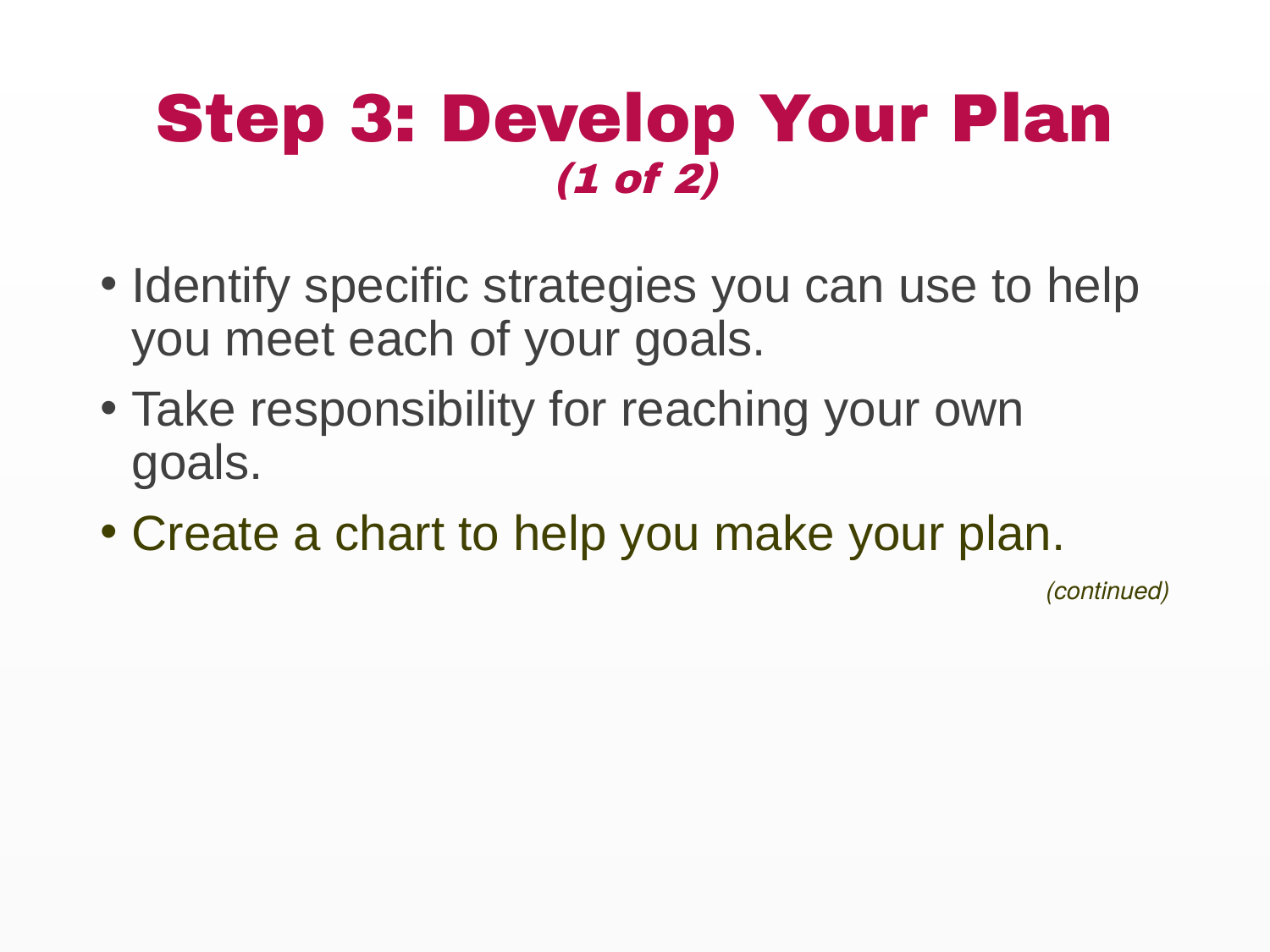

# Step 3: Develop Your Plan (1 of 2)
Identify specific strategies you can use to help you meet each of your goals.
Take responsibility for reaching your own goals.
Create a chart to help you make your plan.
(continued)